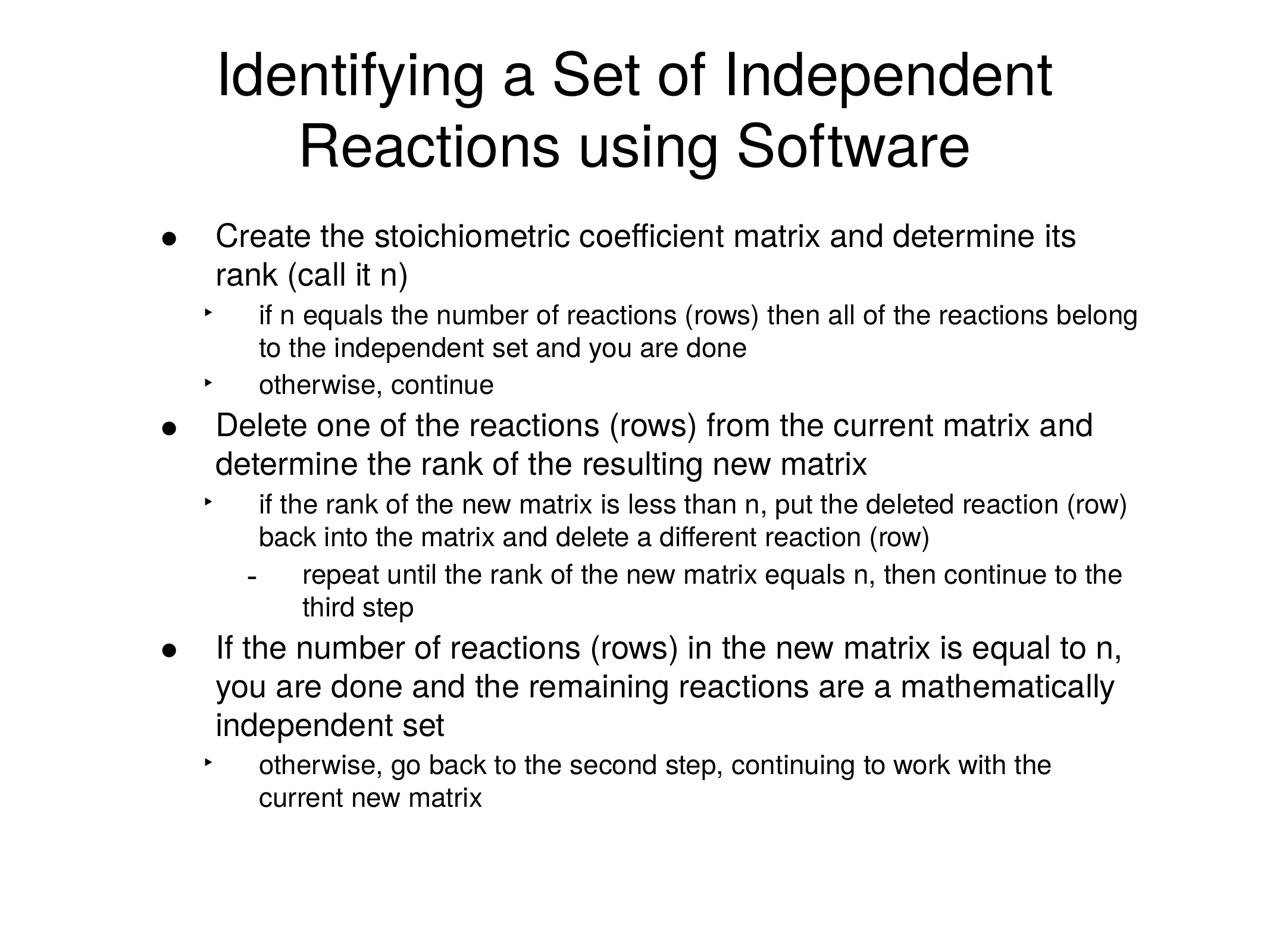

# Identifying a Set of Independent Reactions using Software
Create the stoichiometric coefficient matrix and determine its rank (call it n)
if n equals the number of reactions (rows) then all of the reactions belong to the independent set and you are done
otherwise, continue
Delete one of the reactions (rows) from the current matrix and determine the rank of the resulting new matrix
if the rank of the new matrix is less than n, put the deleted reaction (row) back into the matrix and delete a different reaction (row)
repeat until the rank of the new matrix equals n, then continue to the third step
If the number of reactions (rows) in the new matrix is equal to n, you are done and the remaining reactions are a mathematically independent set
otherwise, go back to the second step, continuing to work with the current new matrix